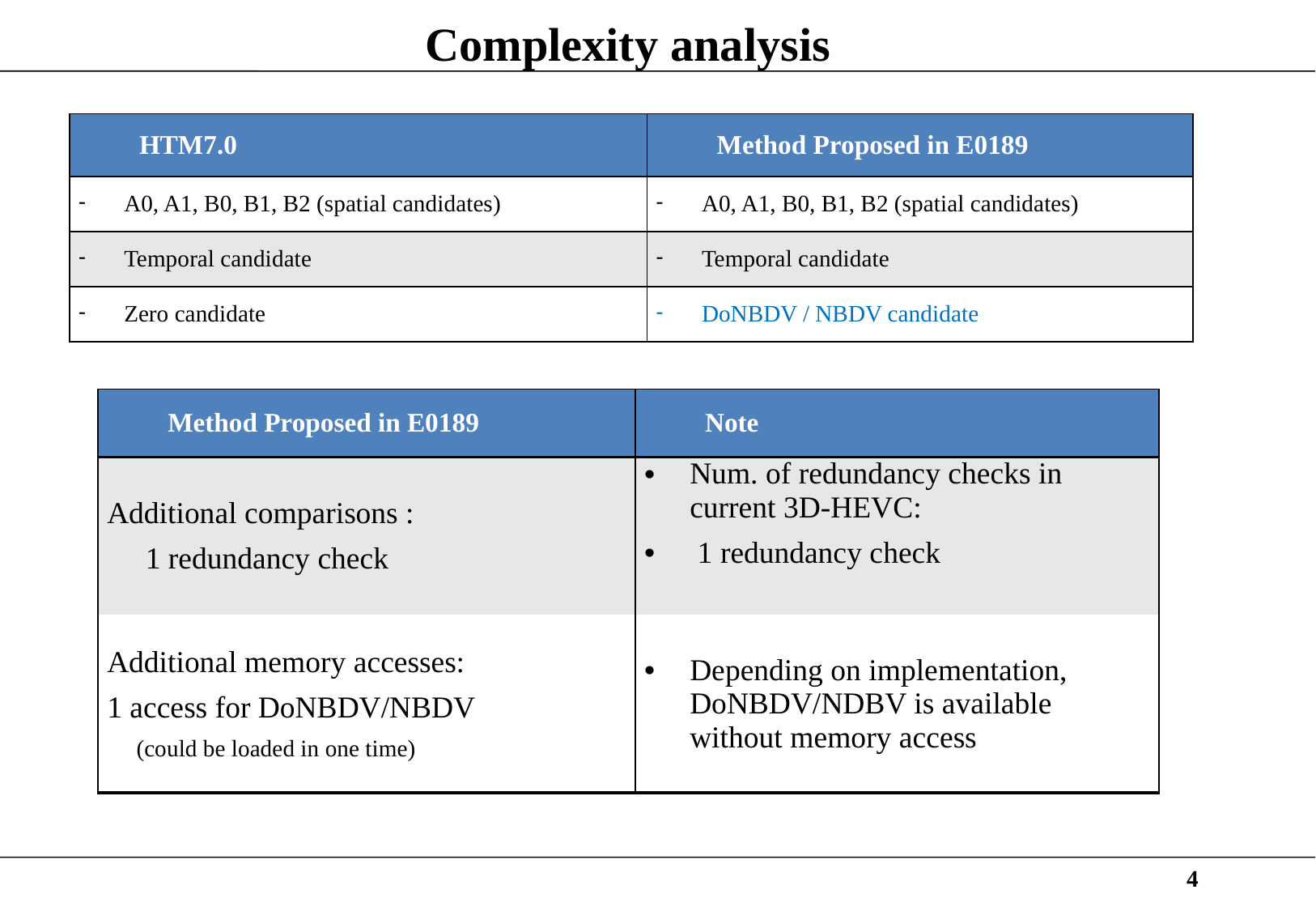

# Complexity analysis
| HTM7.0 | Method Proposed in E0189 |
| --- | --- |
| A0, A1, B0, B1, B2 (spatial candidates) | A0, A1, B0, B1, B2 (spatial candidates) |
| Temporal candidate | Temporal candidate |
| Zero candidate | DoNBDV / NBDV candidate |
| Method Proposed in E0189 | Note |
| --- | --- |
| Additional comparisons : 1 redundancy check | Num. of redundancy checks in current 3D-HEVC: 1 redundancy check |
| Additional memory accesses: 1 access for DoNBDV/NBDV (could be loaded in one time) | Depending on implementation, DoNBDV/NDBV is available without memory access |
4